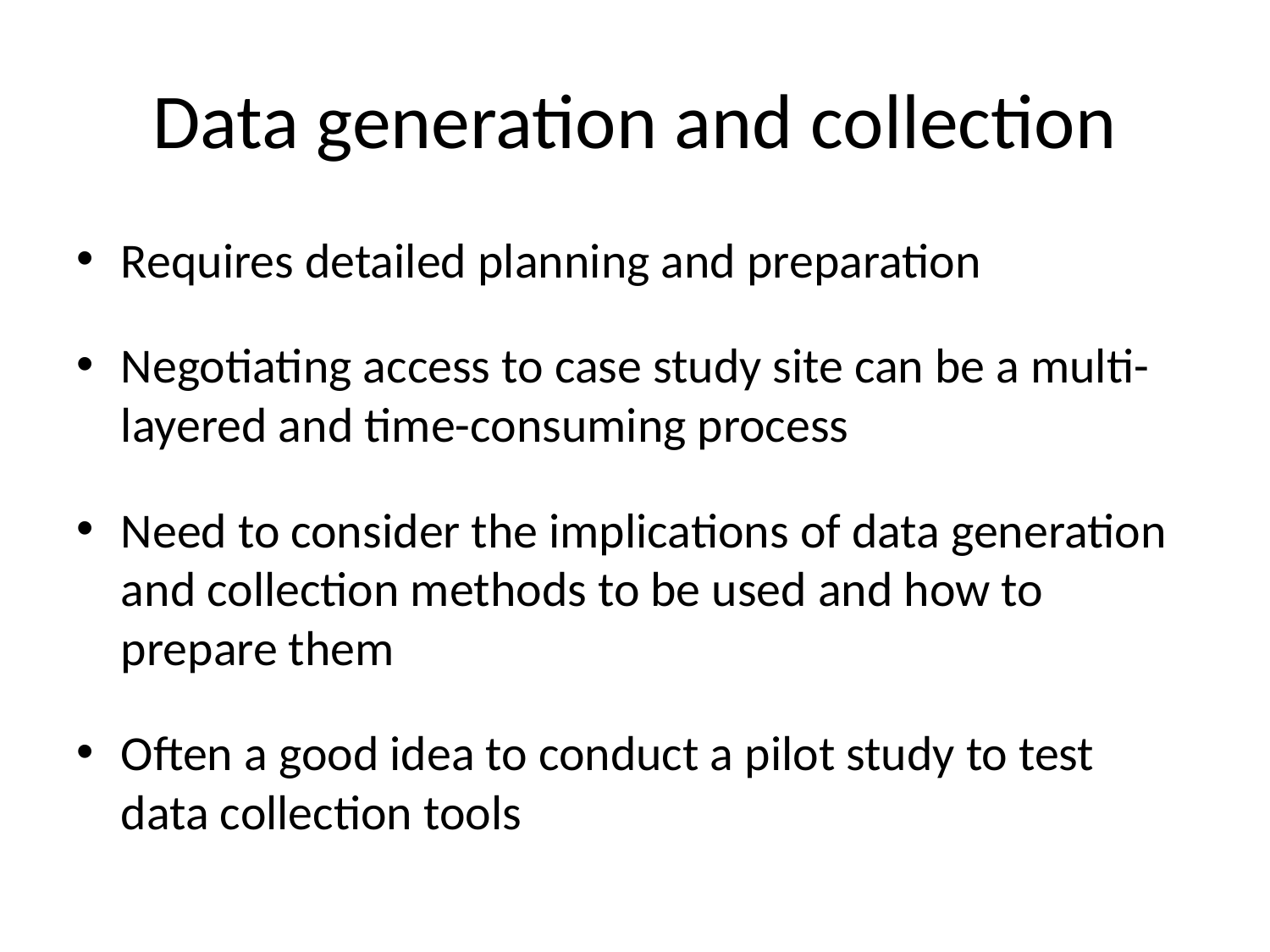

# Data generation and collection
Requires detailed planning and preparation
Negotiating access to case study site can be a multi-layered and time-consuming process
Need to consider the implications of data generation and collection methods to be used and how to prepare them
Often a good idea to conduct a pilot study to test data collection tools